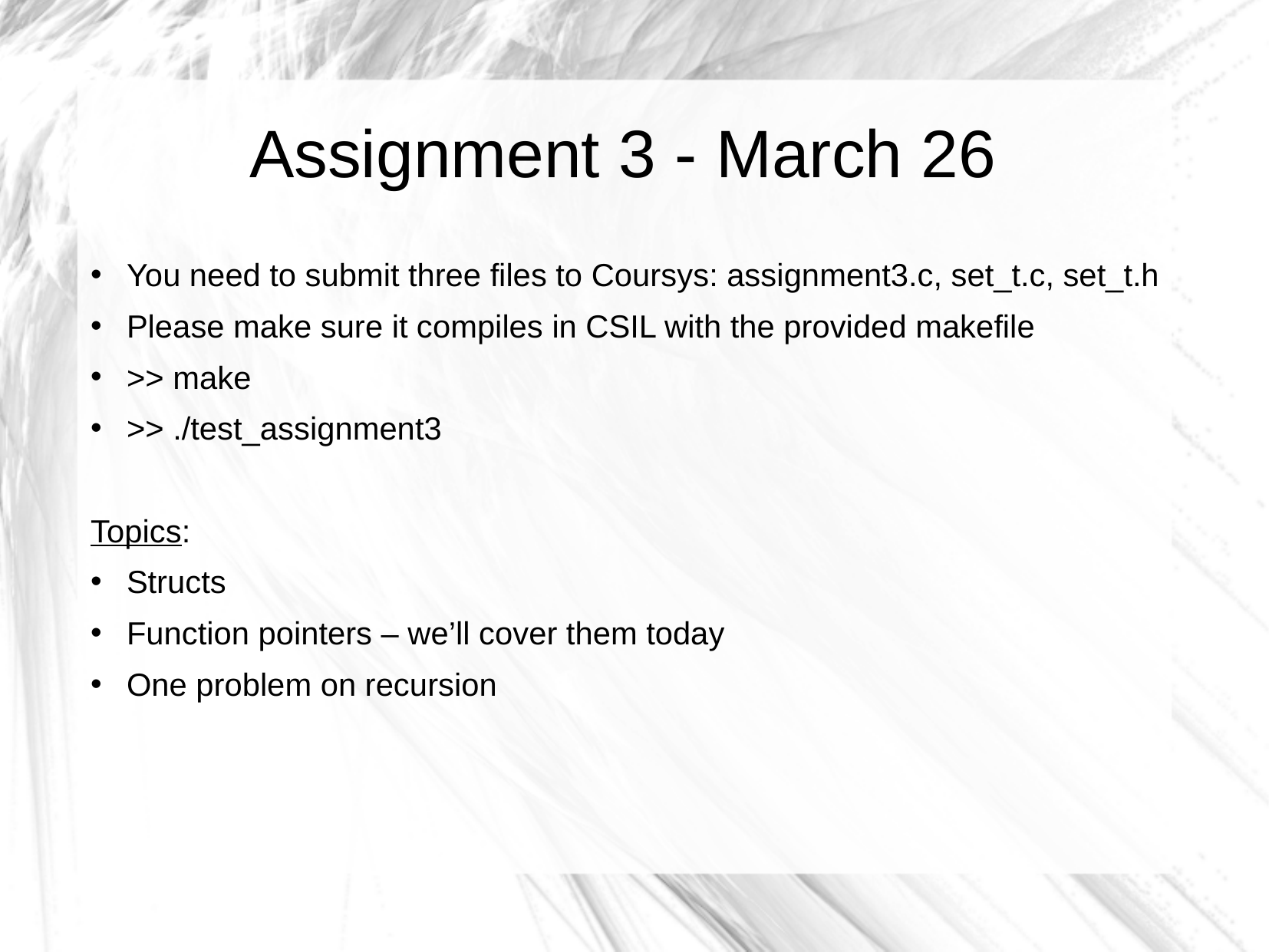

Assignment 3 - March 26
You need to submit three files to Coursys: assignment3.c, set_t.c, set_t.h
Please make sure it compiles in CSIL with the provided makefile
>> make
>> ./test_assignment3

Topics:
Structs
Function pointers – we’ll cover them today
One problem on recursion